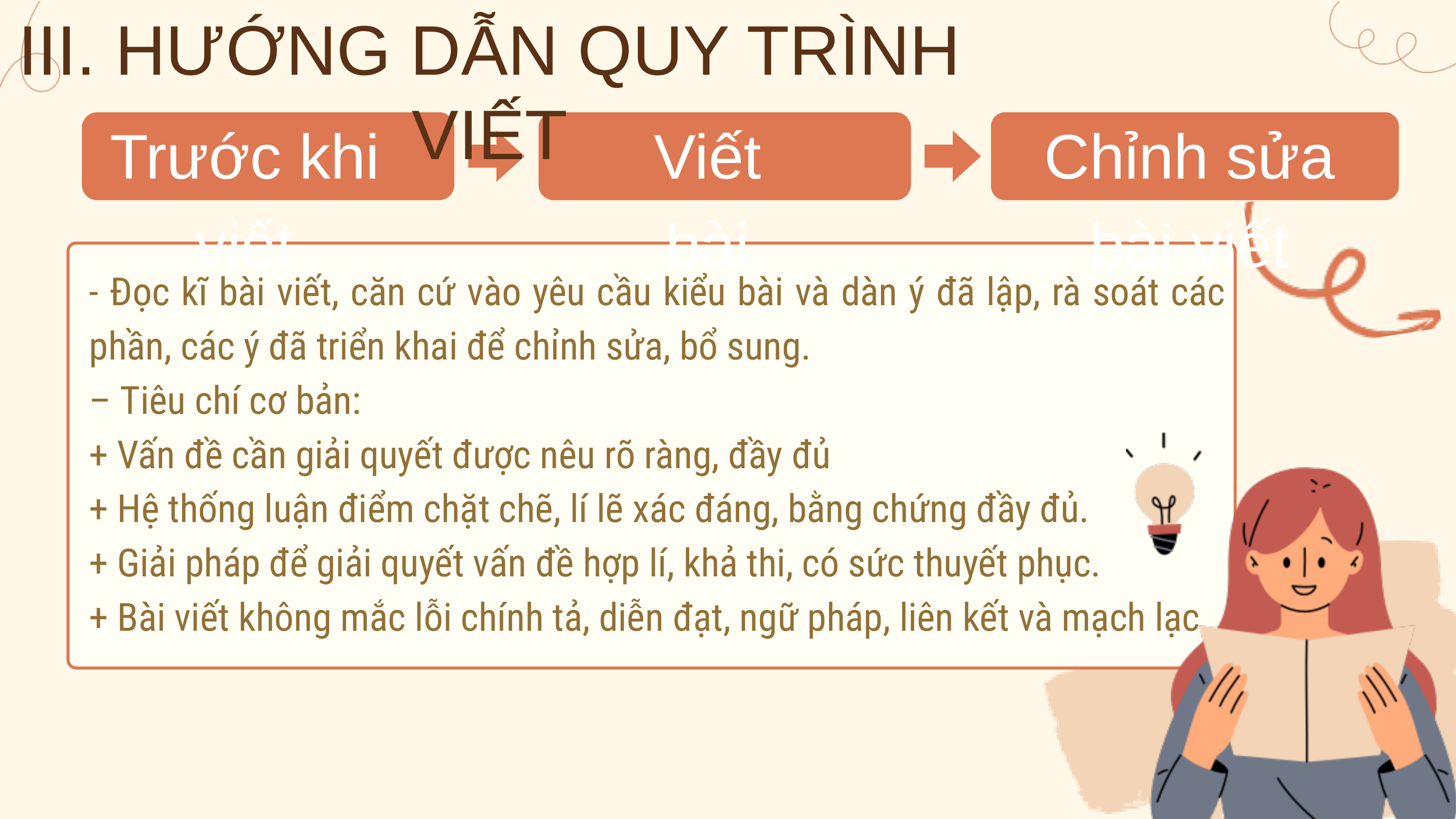

III. HƯỚNG DẪN QUY TRÌNH VIẾT
Trước khi viết
Viết bài
Chỉnh sửa bài viết

- Đọc kĩ bài viết, căn cứ vào yêu cầu kiểu bài và dàn ý đã lập, rà soát các phần, các ý đã triển khai để chỉnh sửa, bổ sung.
– Tiêu chí cơ bản:
+ Vấn đề cần giải quyết được nêu rõ ràng, đầy đủ
+ Hệ thống luận điểm chặt chẽ, lí lẽ xác đáng, bằng chứng đầy đủ.
+ Giải pháp để giải quyết vấn đề hợp lí, khả thi, có sức thuyết phục.
+ Bài viết không mắc lỗi chính tả, diễn đạt, ngữ pháp, liên kết và mạch lạc.